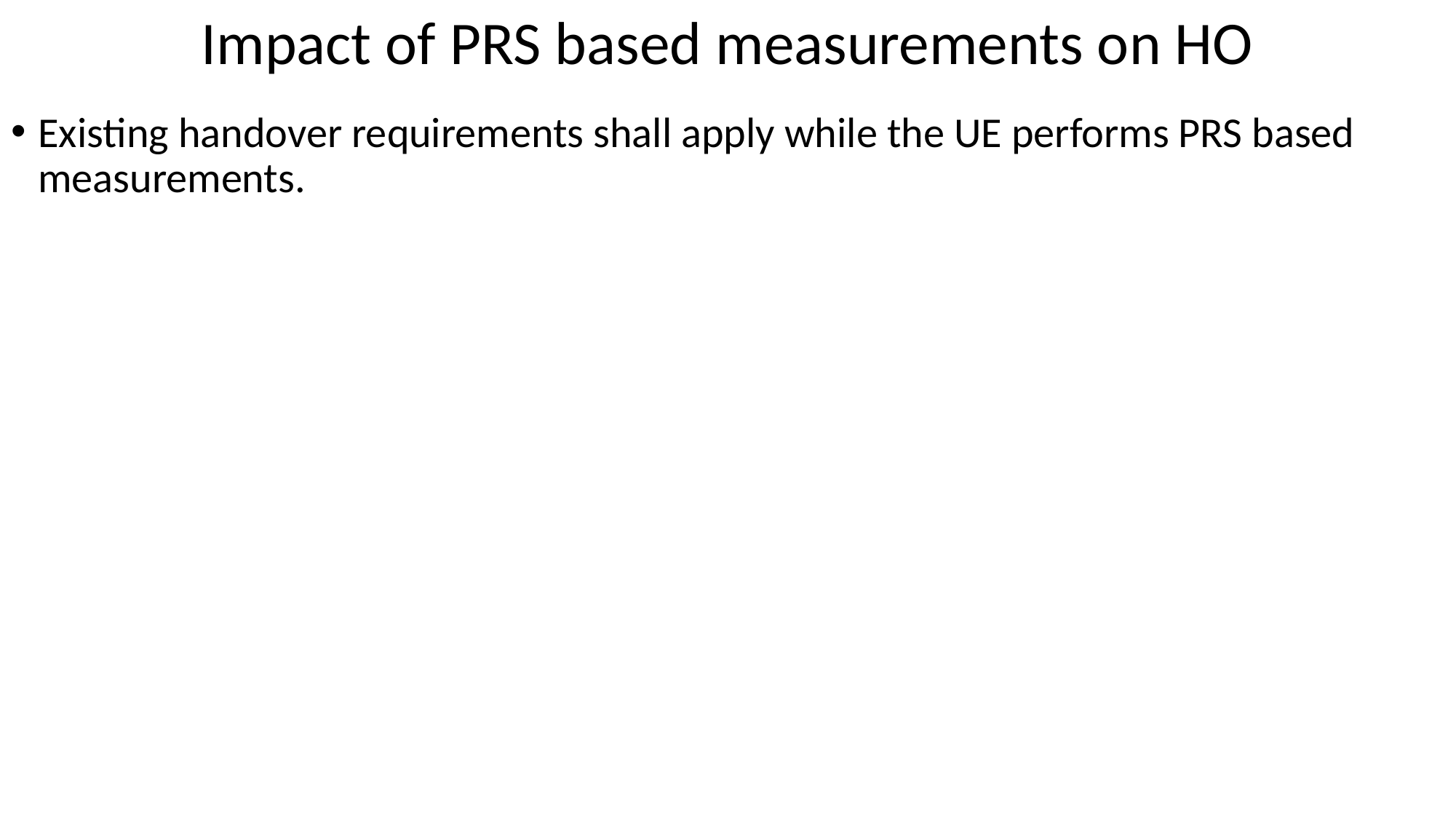

# Impact of PRS based measurements on HO
Existing handover requirements shall apply while the UE performs PRS based measurements.